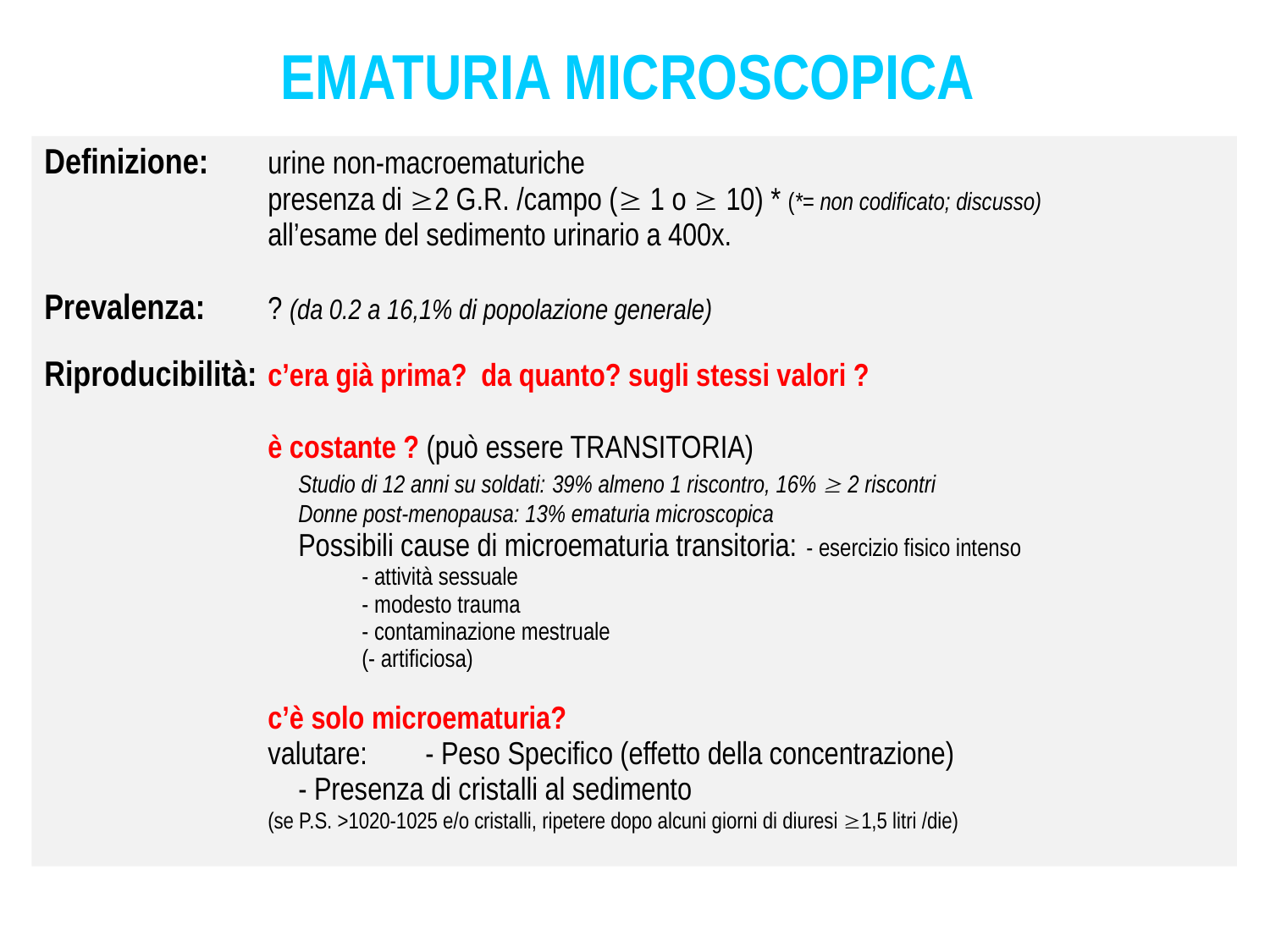

EMATURIA MICROSCOPICA
Definizione: 	urine non-macroematuriche
	presenza di ≥2 G.R. /campo (≥ 1 o ≥ 10) * (*= non codificato; discusso)
	all’esame del sedimento urinario a 400x.

Prevalenza:	? (da 0.2 a 16,1% di popolazione generale)

Riproducibilità:	c’era già prima?  da quanto? sugli stessi valori ?

	è costante ? (può essere TRANSITORIA)
		Studio di 12 anni su soldati: 	39% almeno 1 riscontro, 16% ≥ 2 riscontri
		Donne post-menopausa: 13% ematuria microscopica
		Possibili cause di microematuria transitoria:	- esercizio fisico intenso
			- attività sessuale
			- modesto trauma
			- contaminazione mestruale
			(- artificiosa)

	c’è solo microematuria?
	valutare:	- Peso Specifico (effetto della concentrazione)
		- Presenza di cristalli al sedimento
	(se P.S. >1020-1025 e/o cristalli, ripetere dopo alcuni giorni di diuresi ≥1,5 litri /die)